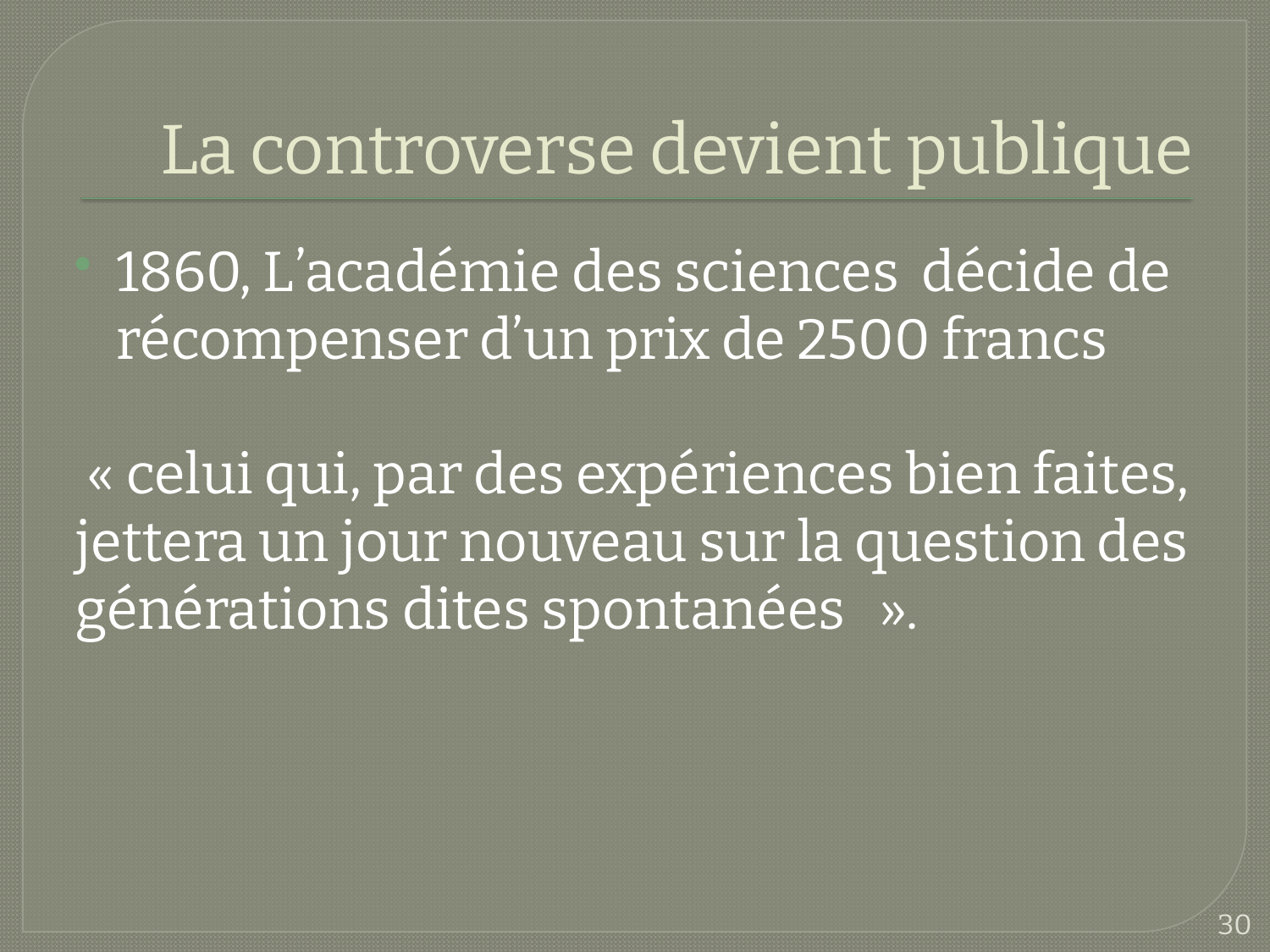

# La controverse devient publique
1860, L’académie des sciences  décide de récompenser d’un prix de 2500 francs

 « celui qui, par des expériences bien faites, jettera un jour nouveau sur la question des générations dites spontanées   ».

30